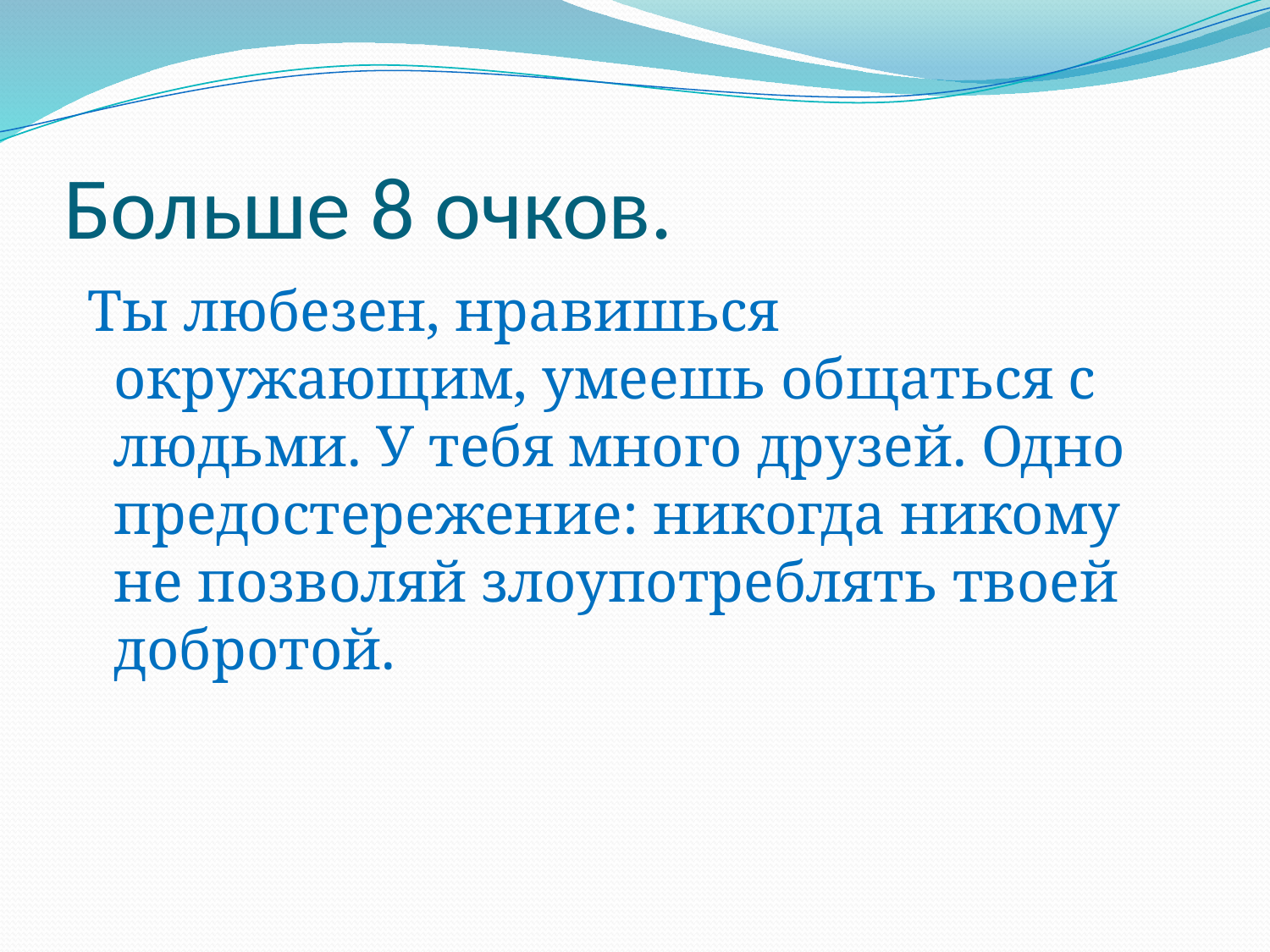

# Больше 8 очков.
 Ты любезен, нравишься окружающим, умеешь общаться с людьми. У тебя много друзей. Одно предостережение: никогда никому не позволяй злоупотреблять твоей добротой.